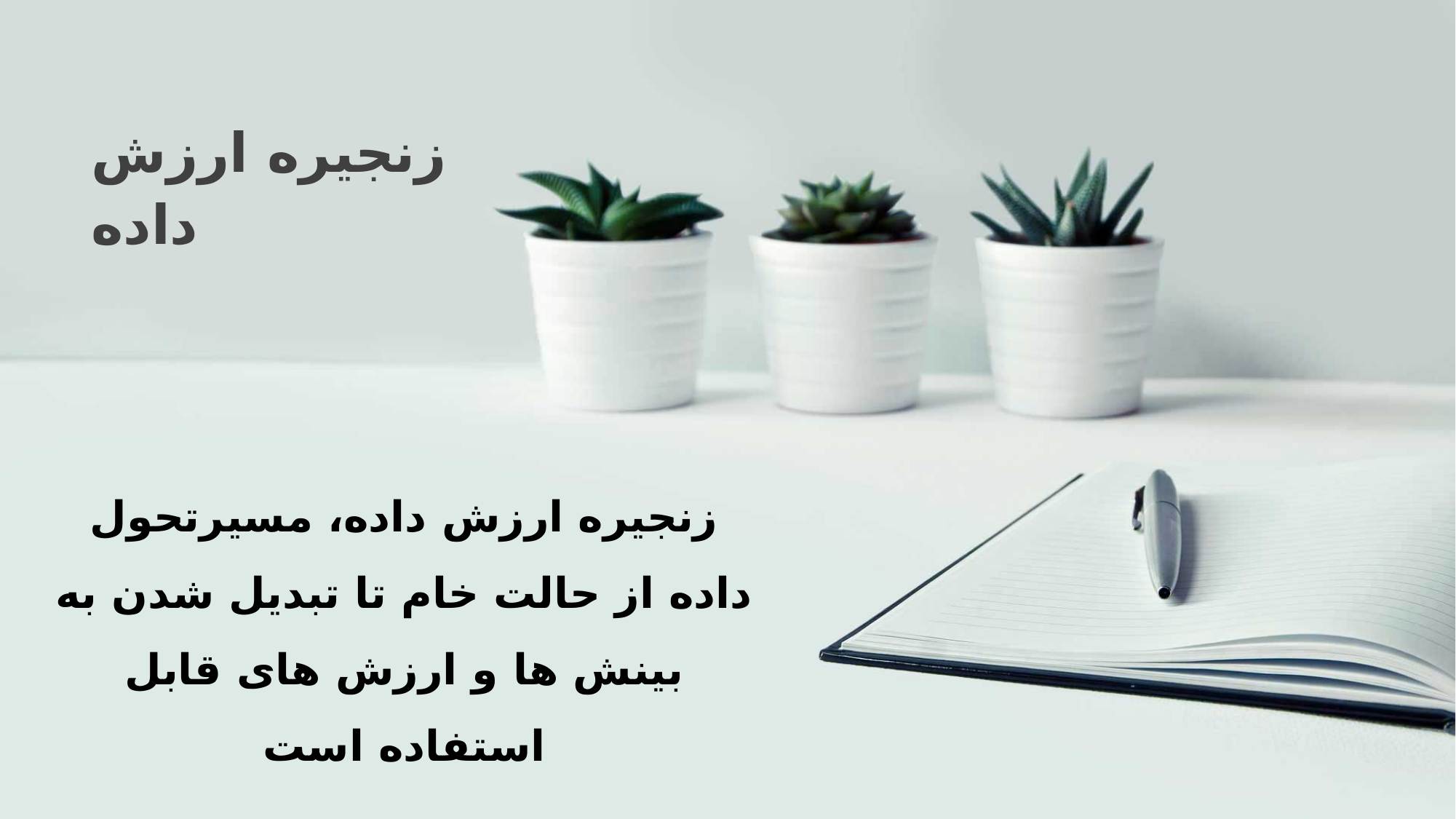

زنجیره ارزش داده
زنجیره ارزش داده، مسیرتحول داده از حالت خام تا تبدیل شدن به بینش ها و ارزش های قابل استفاده است